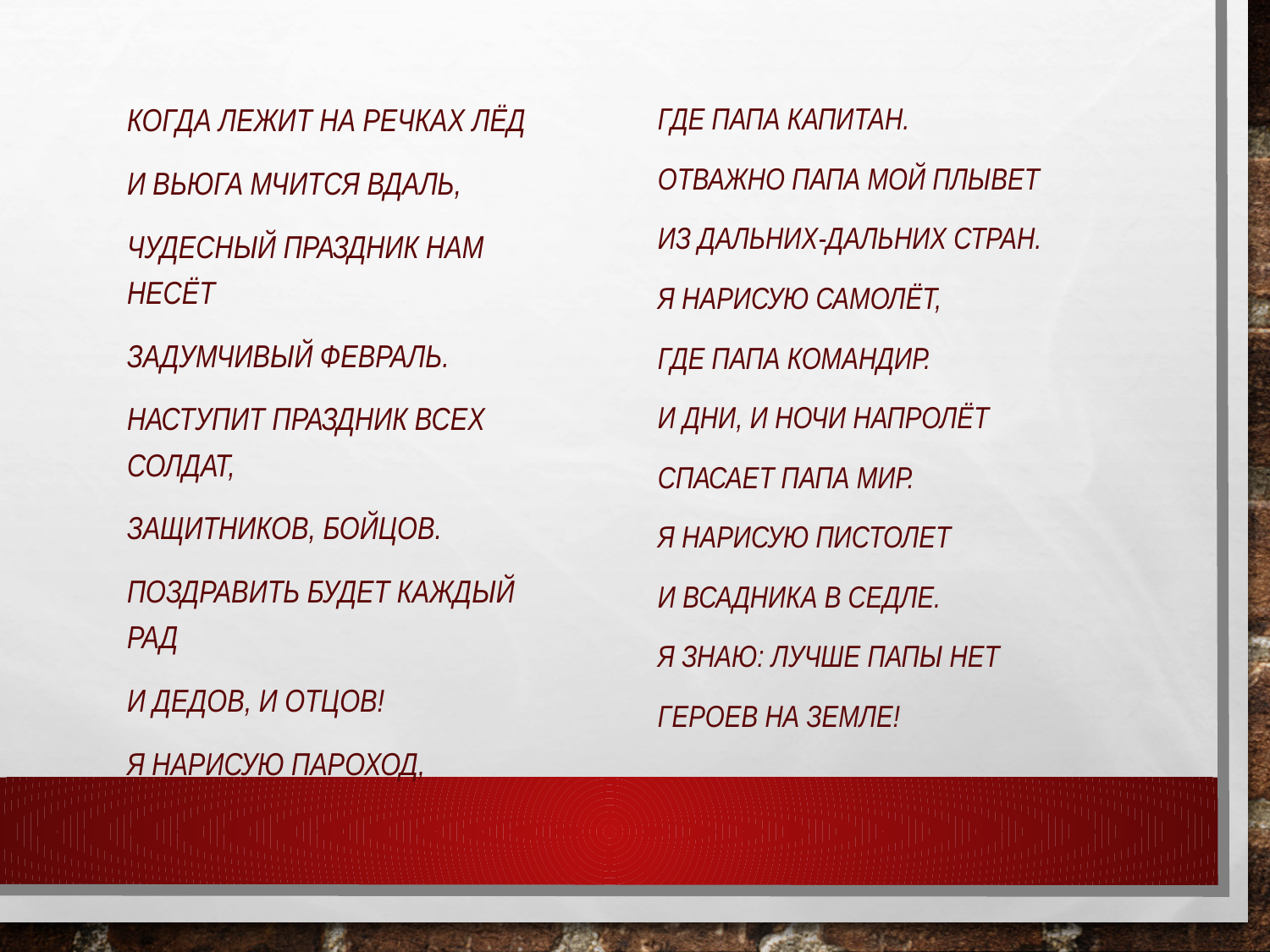

Когда лежит на речках лёд
И вьюга мчится вдаль,
Чудесный праздник нам несёт
Задумчивый февраль.
Наступит праздник всех солдат,
Защитников, бойцов.
Поздравить будет каждый рад
И дедов, и отцов!
Я нарисую пароход,

Где папа капитан.
Отважно папа мой плывет
Из дальних-дальних стран.
Я нарисую самолёт,
Где папа командир.
И дни, и ночи напролёт
Спасает папа мир.
Я нарисую пистолет
И всадника в седле.
Я знаю: лучше папы нет
Героев на земле!